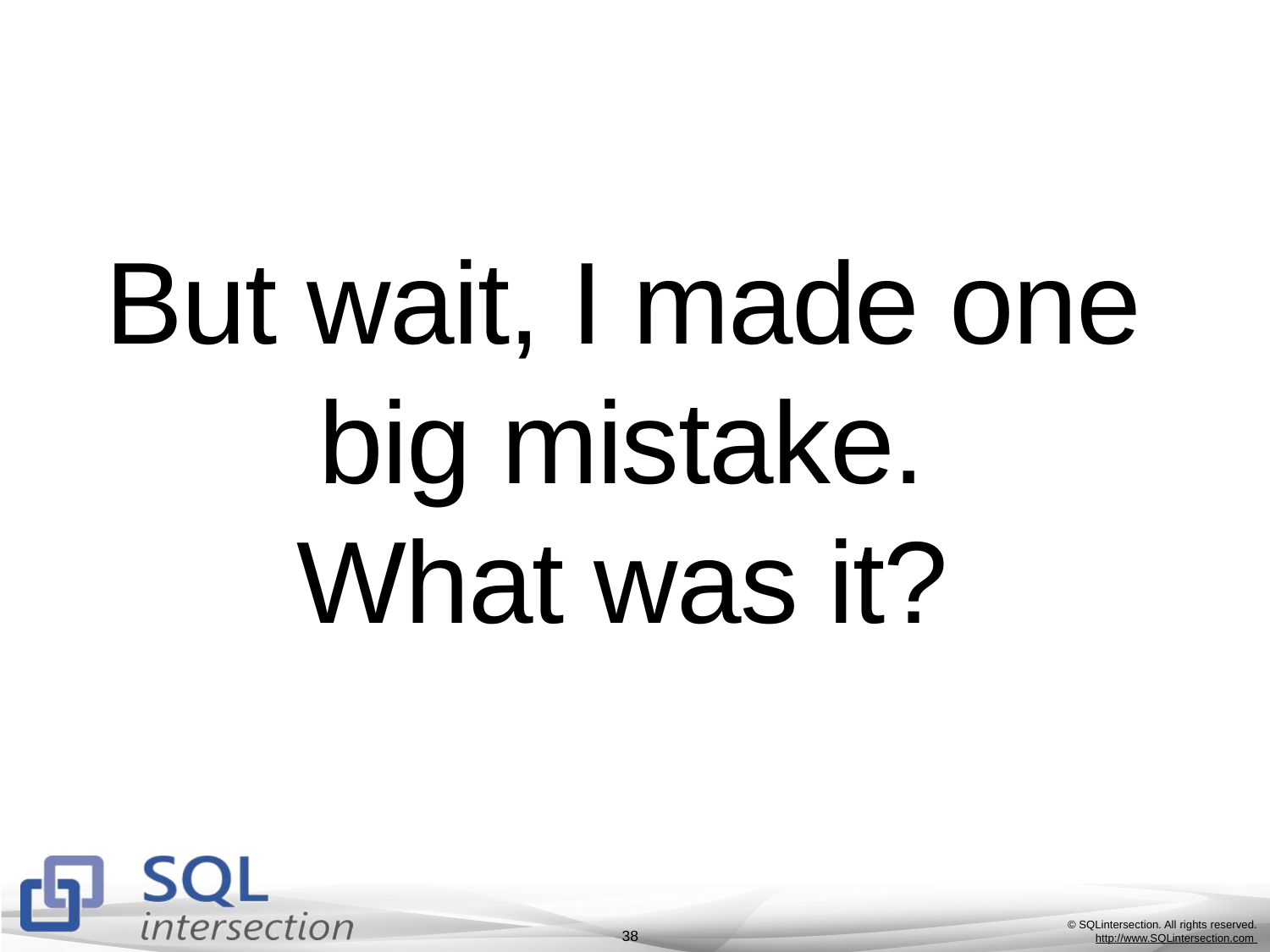

# But wait, I made one big mistake. What was it?